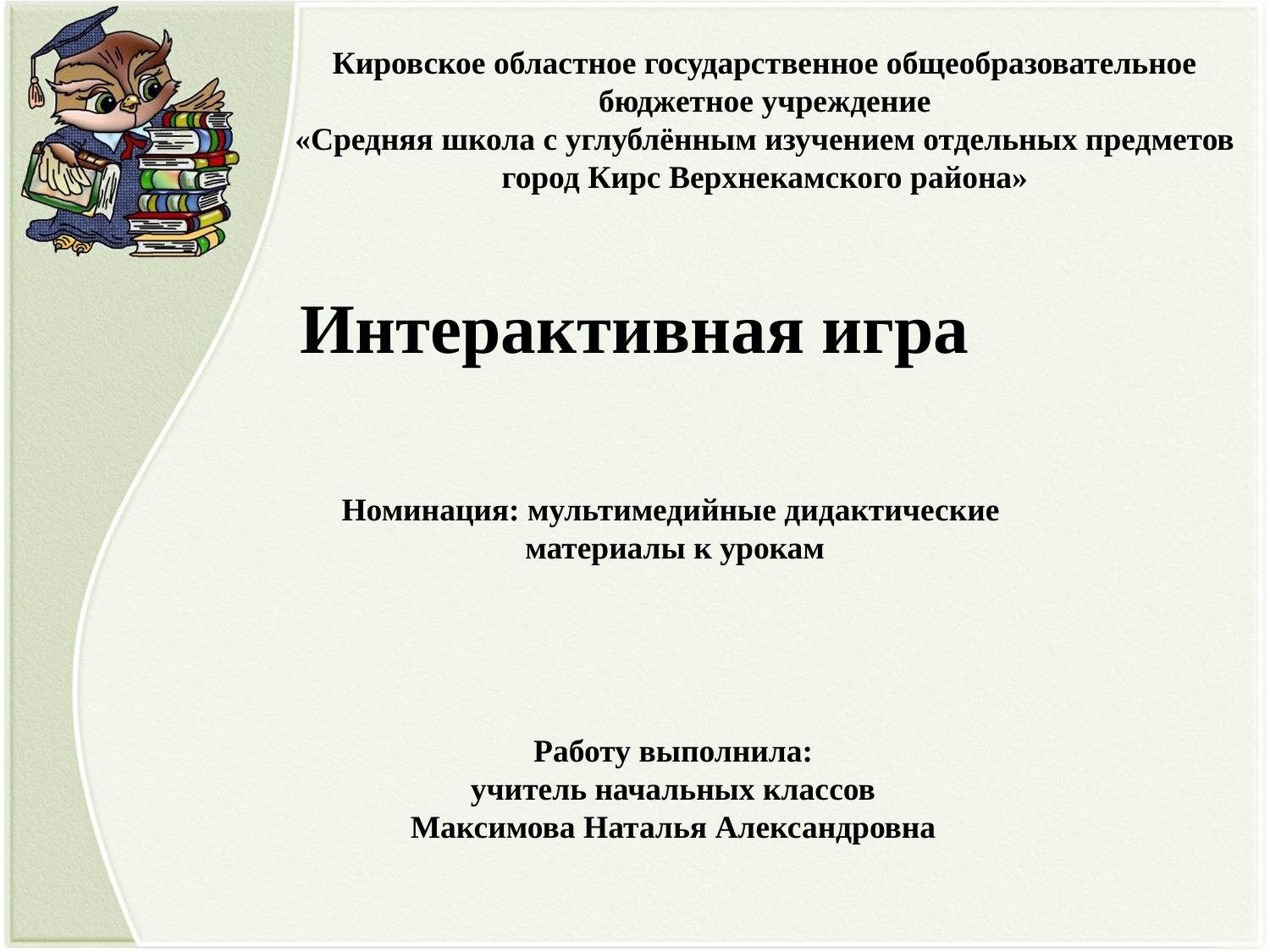

Кировское областное государственное общеобразовательное бюджетное учреждение
«Средняя школа с углублённым изучением отдельных предметов
город Кирс Верхнекамского района»
Интерактивная игра
Номинация: мультимедийные дидактические
материалы к урокам
Работу выполнила:
учитель начальных классов
Максимова Наталья Александровна